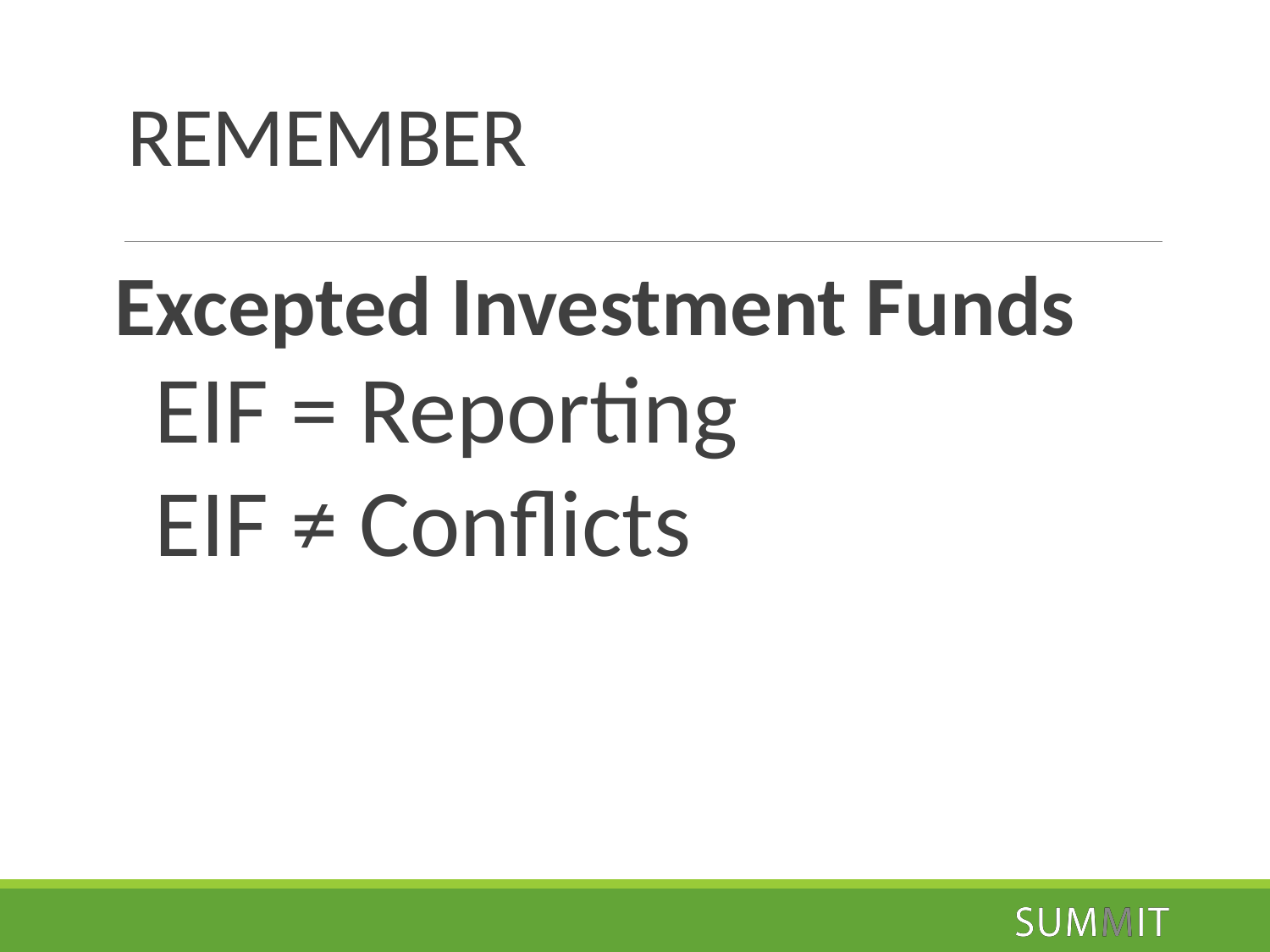

# REMEMBER
Excepted Investment Funds
EIF = Reporting
EIF ≠ Conflicts